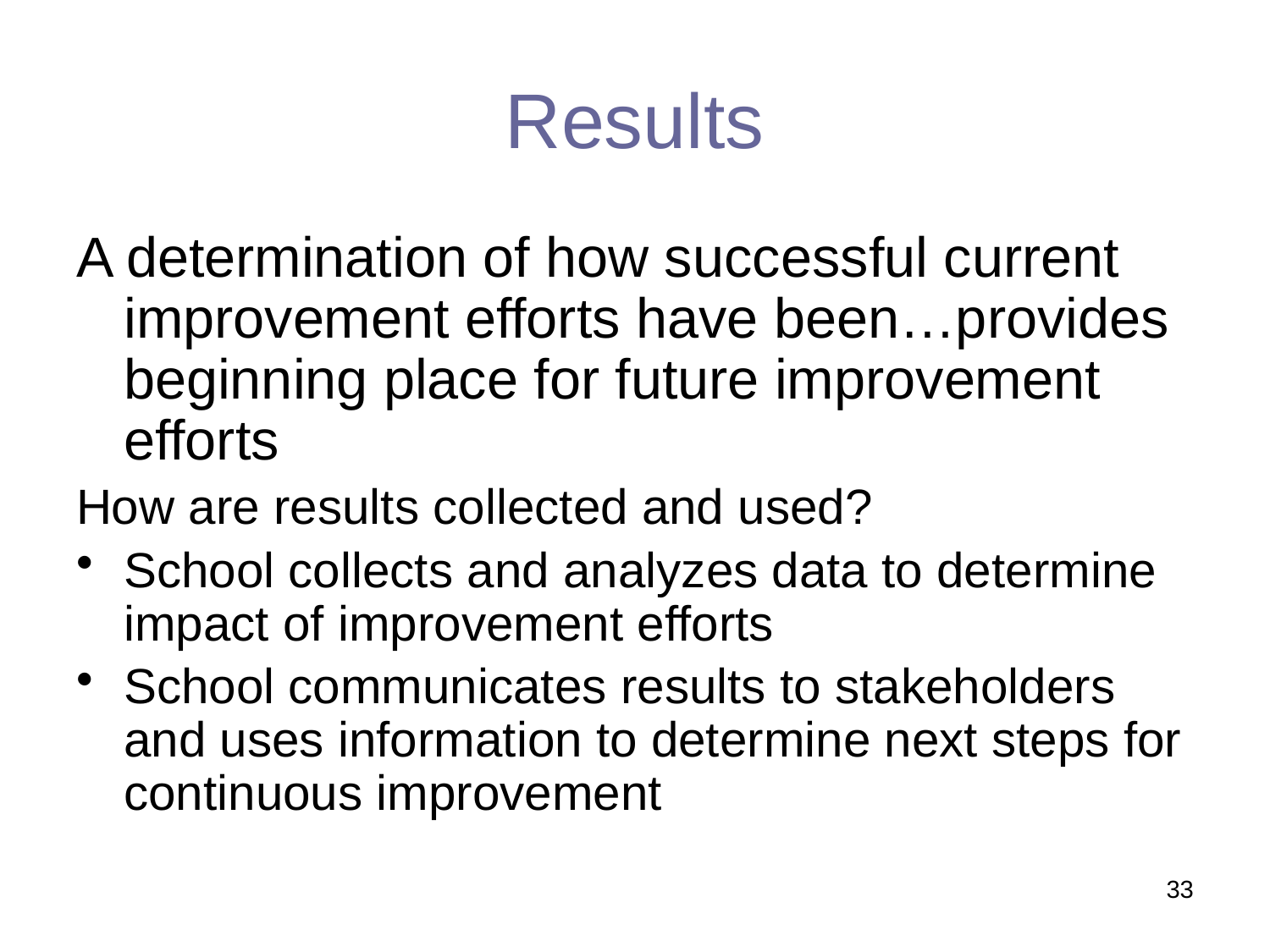

# Results
A determination of how successful current improvement efforts have been…provides beginning place for future improvement efforts
How are results collected and used?
School collects and analyzes data to determine impact of improvement efforts
School communicates results to stakeholders and uses information to determine next steps for continuous improvement
33